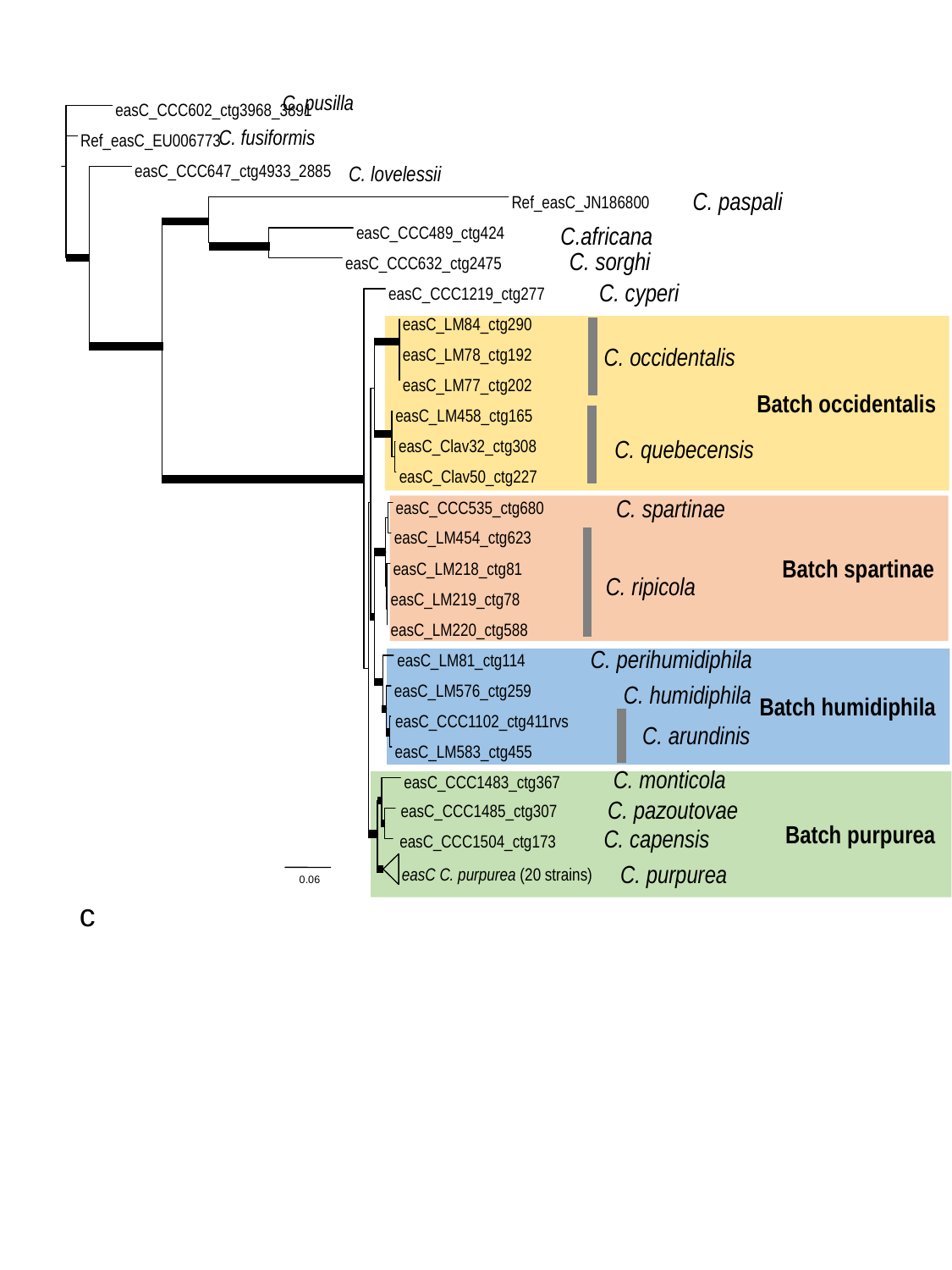

C. pusilla
easC_CCC602_ctg3968_3891

C. fusiformis
Ref_easC_EU006773

easC_CCC647_ctg4933_2885
C. lovelessii

C. paspali
Ref_easC_JN186800

C.africana
easC_CCC489_ctg424

C. sorghi
easC_CCC632_ctg2475
easC_CCC1219_ctg277

easC_LM84_ctg290

easC_LM78_ctg192

easC_LM77_ctg202

easC_LM458_ctg165

easC_Clav32_ctg308

easC_Clav50_ctg227

easC_CCC535_ctg680

easC_LM454_ctg623

easC_LM218_ctg81

easC_LM219_ctg78

easC_LM220_ctg588
easC_LM81_ctg114

easC_LM576_ctg259

easC_CCC1102_ctg411rvs

easC_LM583_ctg455
easC_CCC1483_ctg367

easC_CCC1485_ctg307

easC_CCC1504_ctg173

easC C. purpurea (20 strains)

C. cyperi
C. occidentalis

C. quebecensis
C. spartinae
C. ripicola
C. perihumidiphila
C. humidiphila

C. arundinis
C. monticola
C. pazoutovae
C. capensis
C. purpurea

0.06
c

Batch occidentalis

Batch spartinae

Batch humidiphila

Batch purpurea